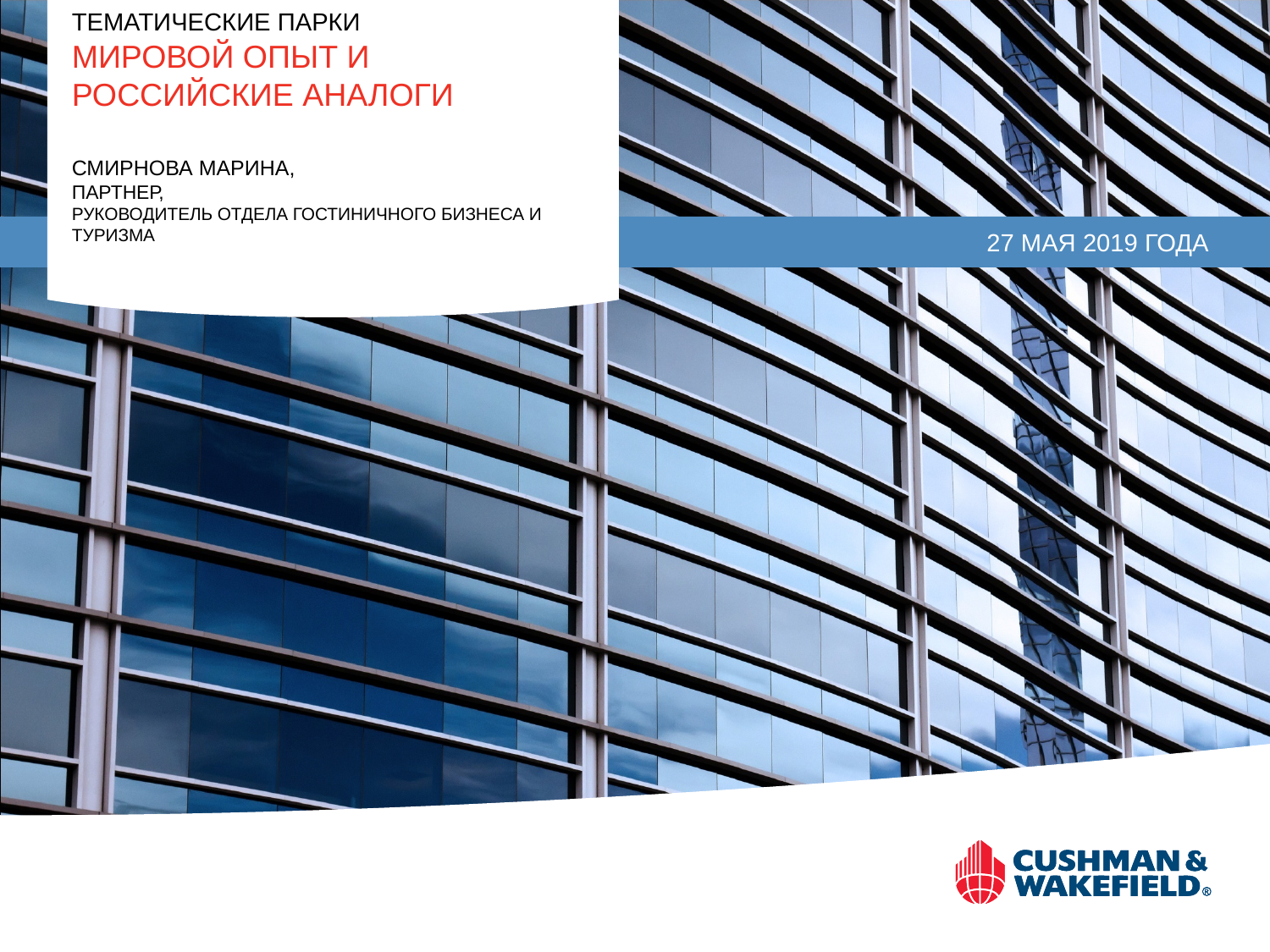

# Тематические парки Мировой опыт и российские аналоги Смирнова марина, партнер, руководитель отдела гостиничного бизнеса и туризма
27 мая 2019 года